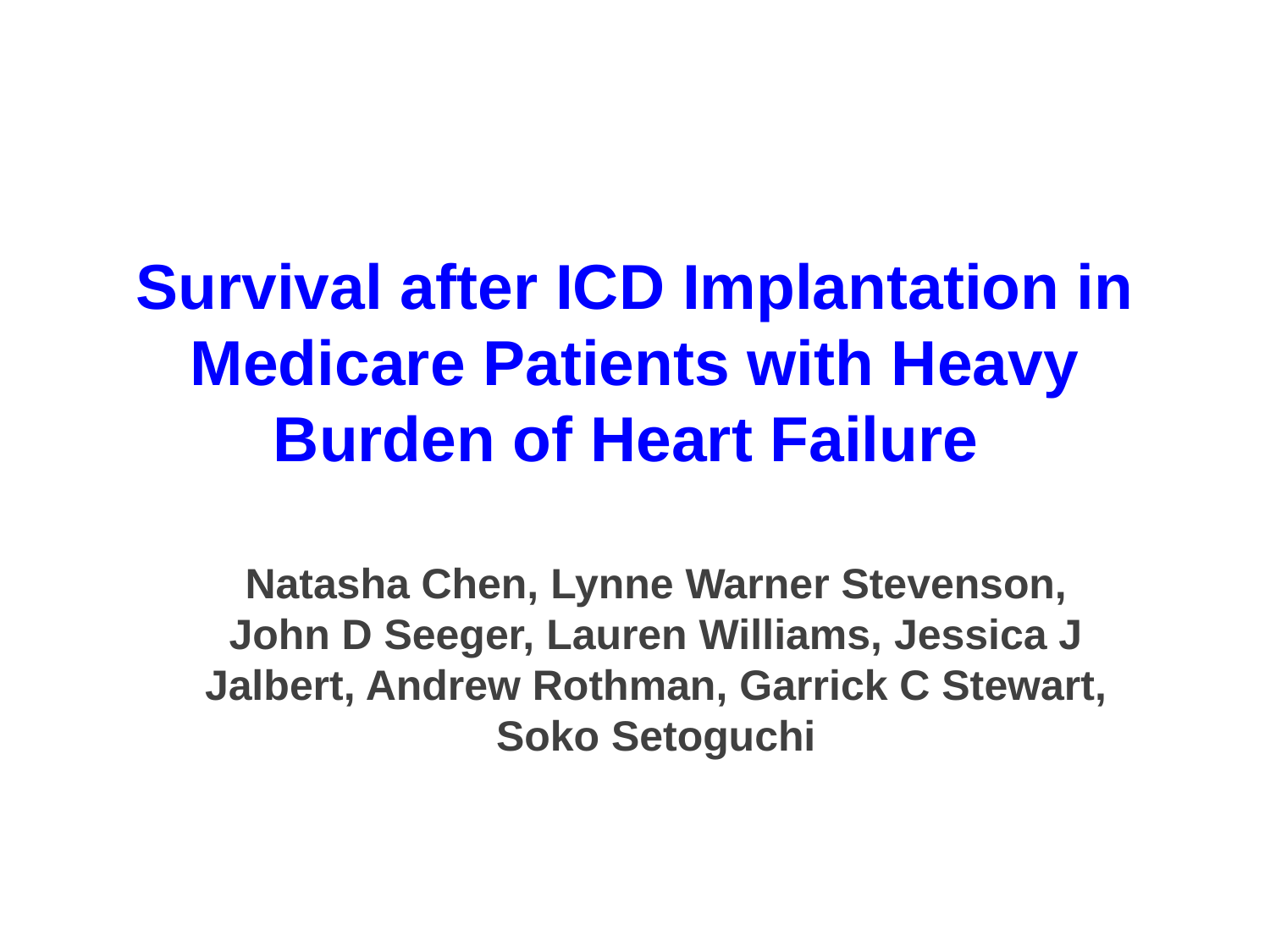

# Survival after ICD Implantation in Medicare Patients with Heavy Burden of Heart Failure
Natasha Chen, Lynne Warner Stevenson, John D Seeger, Lauren Williams, Jessica J Jalbert, Andrew Rothman, Garrick C Stewart, Soko Setoguchi